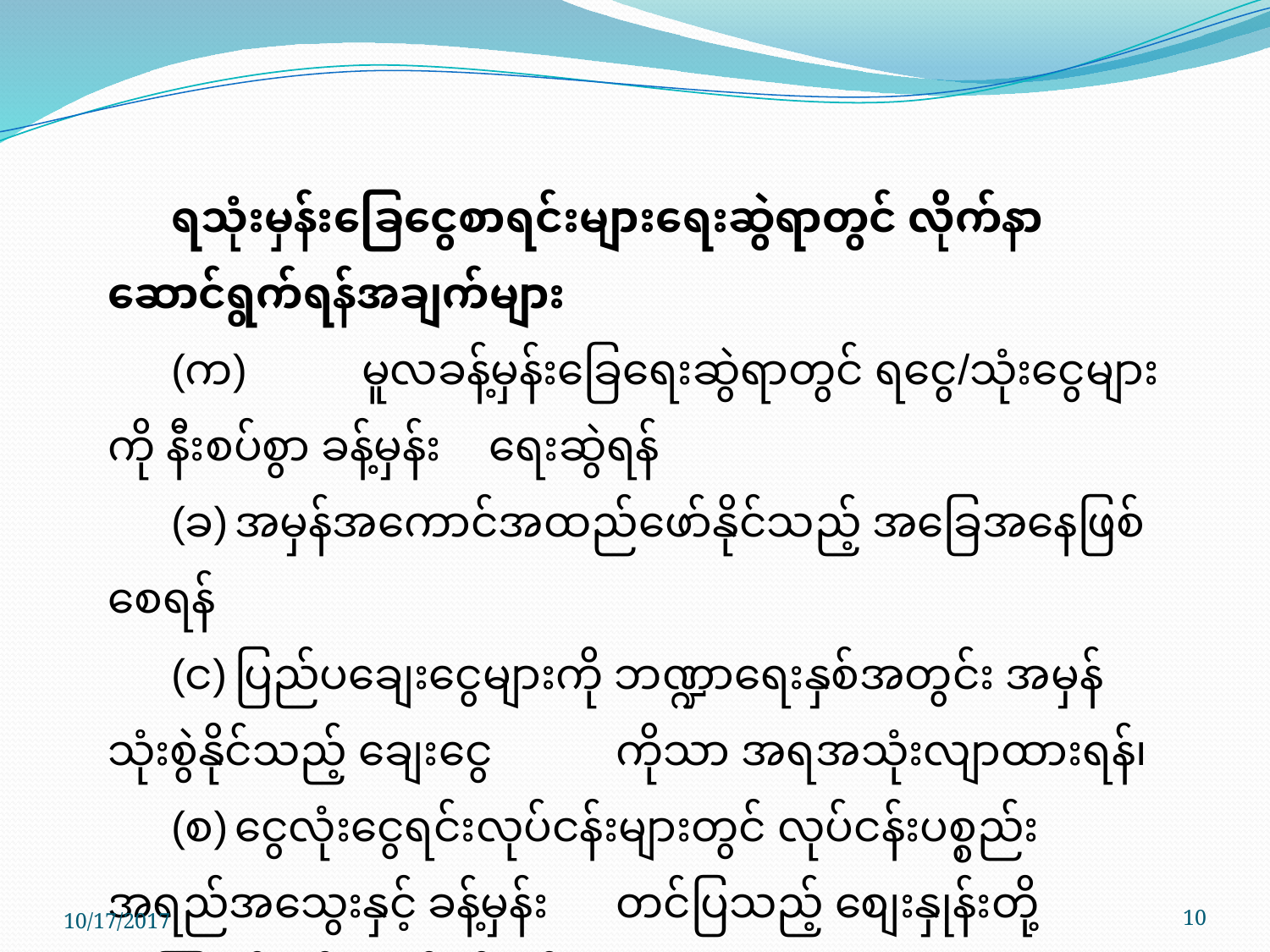

ရသုံးမှန်းခြေငွေစာရင်းများရေးဆွဲရာတွင် လိုက်နာဆောင်ရွက်ရန်အချက်များ
(က)	မူလခန့်မှန်းခြေရေးဆွဲရာတွင် ရငွေ/သုံးငွေများကို နီးစပ်စွာ ခန့်မှန်း 	ရေးဆွဲရန်
(ခ)	အမှန်အကောင်အထည်ဖော်နိုင်သည့် အခြေအနေဖြစ်စေရန်
(င)	ပြည်ပချေးငွေများကို ဘဏ္ဍာရေးနှစ်အတွင်း အမှန်သုံးစွဲနိုင်သည့် ချေးငွေ 	ကိုသာ အရအသုံးလျာထားရန်၊
(စ)	ငွေလုံးငွေရင်းလုပ်ငန်းများတွင် လုပ်ငန်းပစ္စည်းအရည်အသွေးနှင့် ခန့်မှန်း 	တင်ပြသည့် စျေးနှုန်းတို့အကြားနီးစပ်စွာခန့်မှန်းရန်။
10/17/2017

10